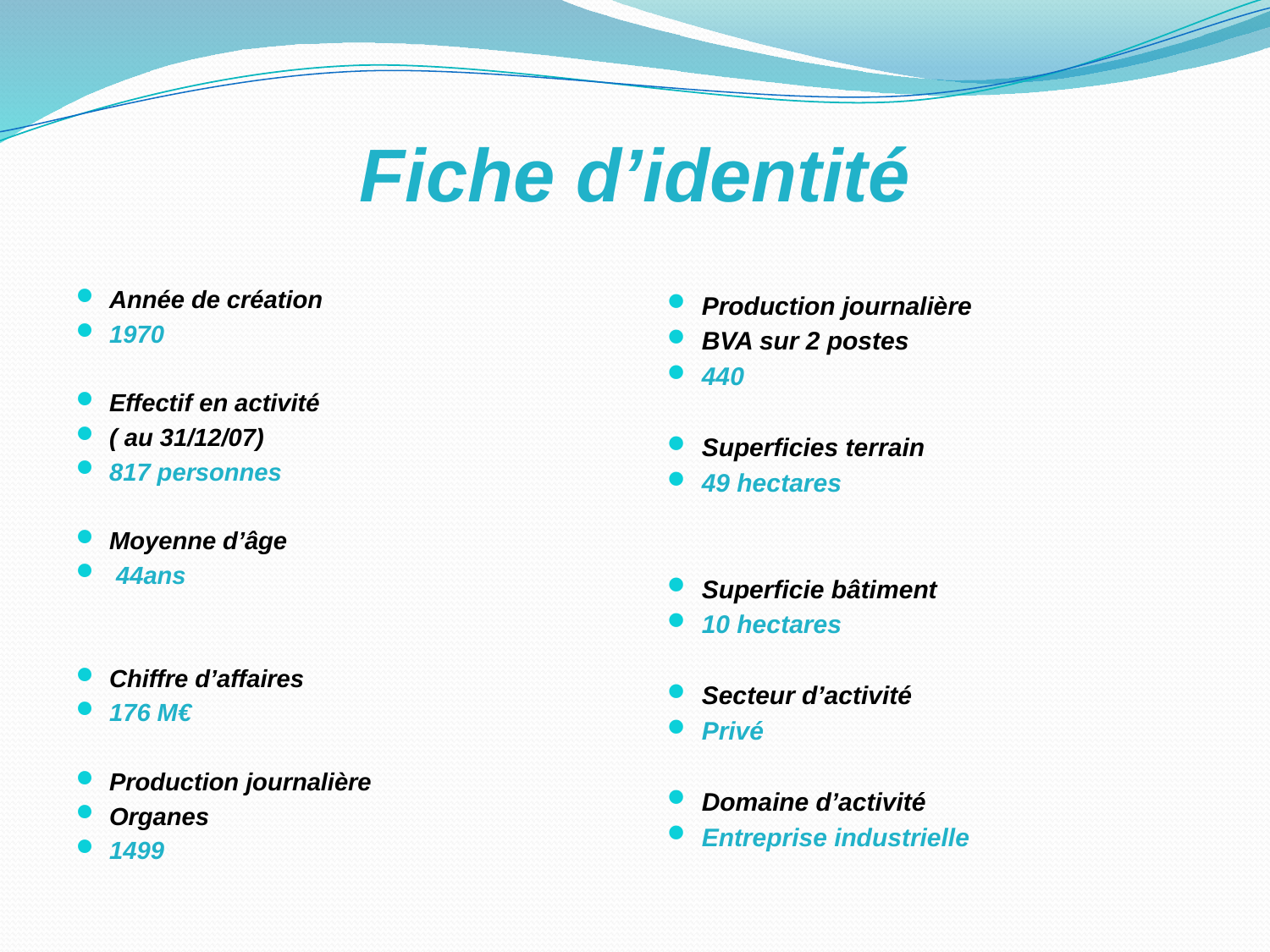

# Fiche d’identité

Production journalière
BVA sur 2 postes
440

Superficies terrain
49 hectares

Superficie bâtiment
10 hectares

Secteur d’activité
Privé

Domaine d’activité
Entreprise industrielle

Année de création
1970

Effectif en activité
( au 31/12/07)
817 personnes

Moyenne d’âge
 44ans

Chiffre d’affaires
176 M€

Production journalière
Organes
1499